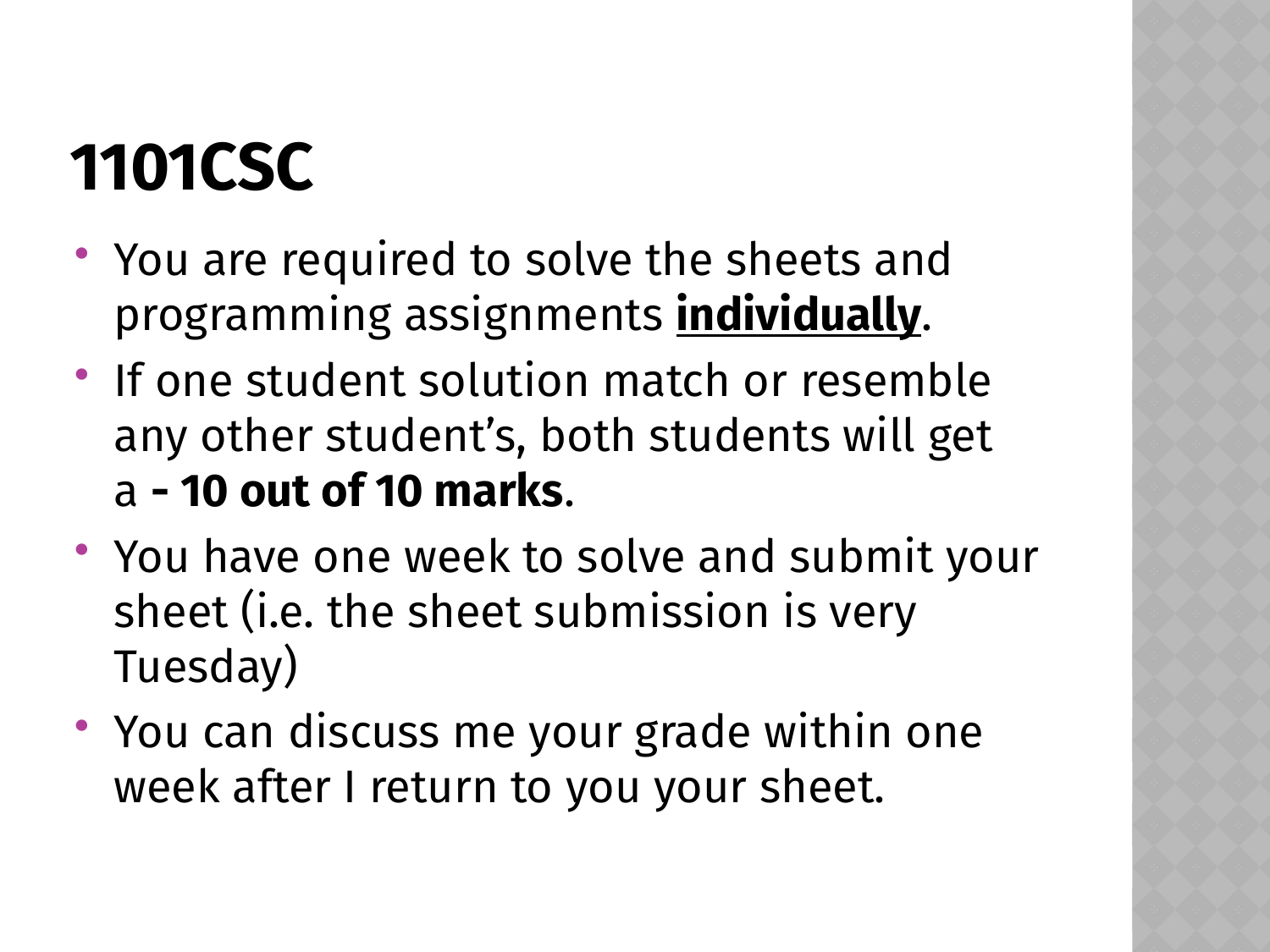

# 1101CSC
You are required to solve the sheets and programming assignments individually.
If one student solution match or resemble any other student’s, both students will get a - 10 out of 10 marks.
You have one week to solve and submit your sheet (i.e. the sheet submission is very Tuesday)
You can discuss me your grade within one week after I return to you your sheet.